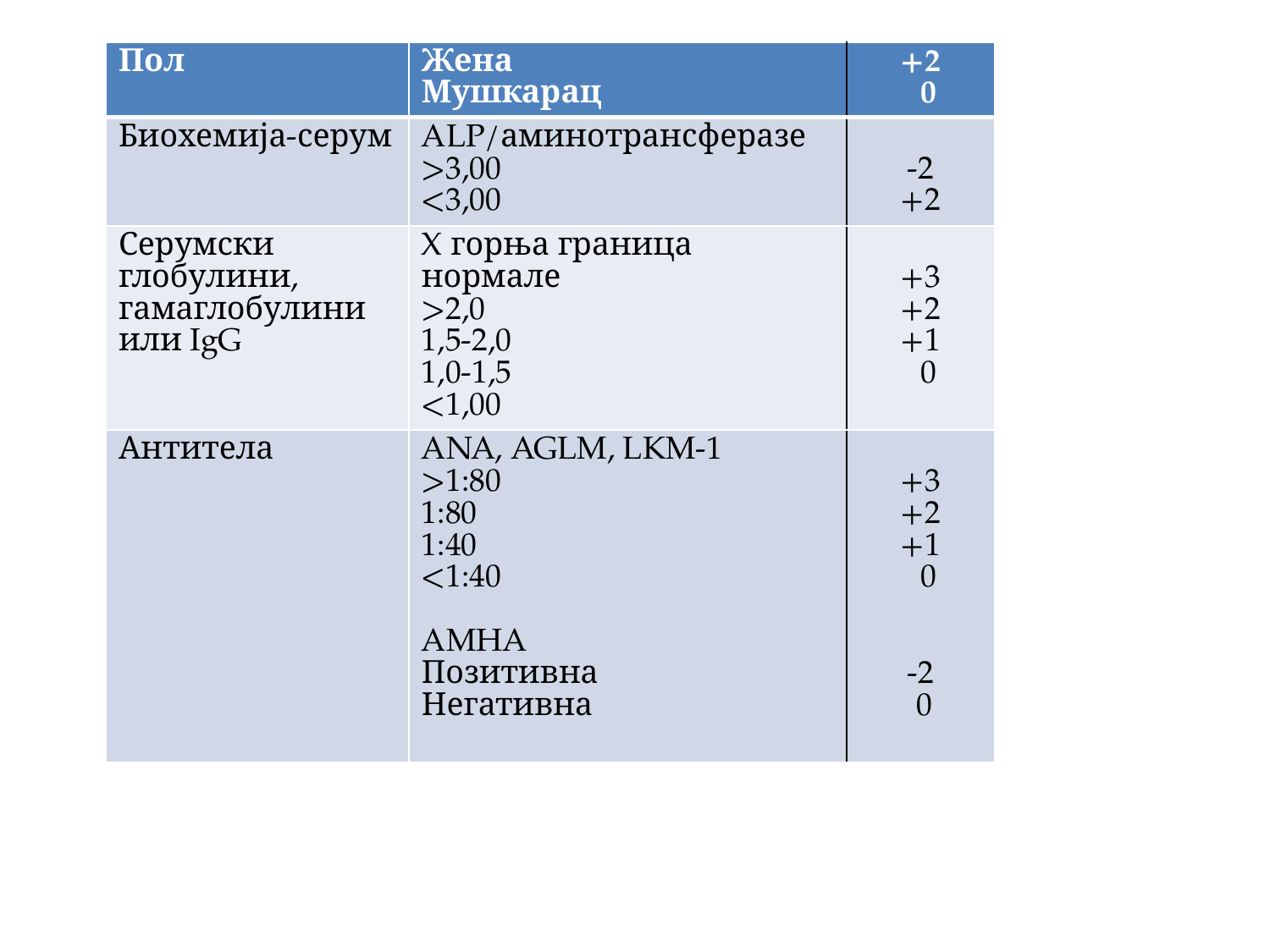

| Пол | Жена Мушкарац | +2 0 |
| --- | --- | --- |
| Биохемија-серум | ALP/аминотрансферазе >3,00 <3,00 | -2 +2 |
| Серумски глобулини, гамаглобулини или IgG | X горња граница нормале >2,0 1,5-2,0 1,0-1,5 <1,00 | +3 +2 +1 0 |
| Антитела | ANA, AGLM, LKM-1 >1:80 1:80 1:40 <1:40 AMHA Позитивна Негативна | +3 +2 +1 0 -2 0 |